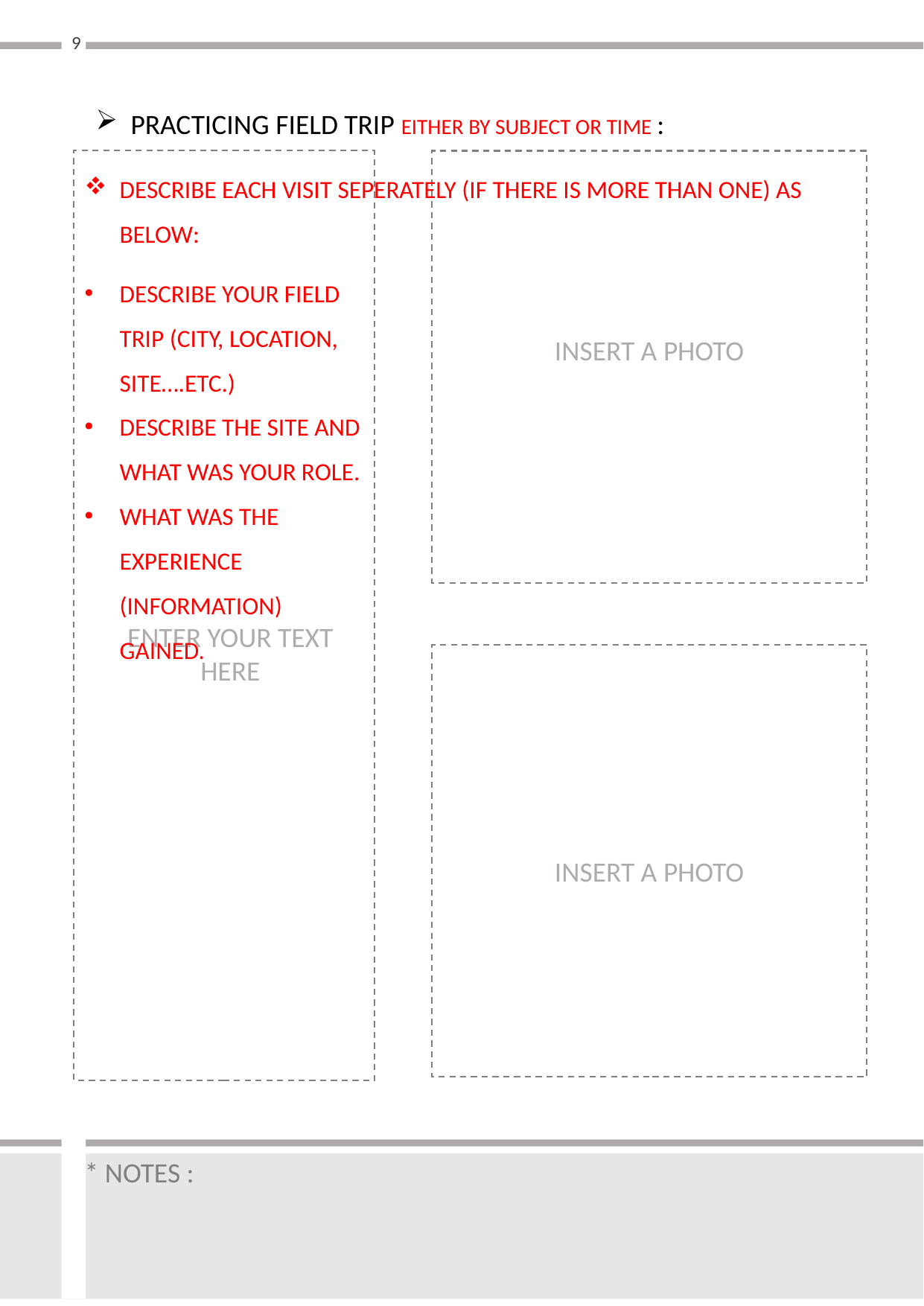

9

PRACTICING FIELD TRIP EITHER BY SUBJECT OR TIME :

DESCRIBE EACH VISIT SEPERATELY (IF THERE IS MORE THAN ONE) AS BELOW:

DESCRIBE YOUR FIELD TRIP (CITY, LOCATION, SITE….ETC.)
DESCRIBE THE SITE AND WHAT WAS YOUR ROLE.
WHAT WAS THE EXPERIENCE (INFORMATION) GAINED.
INSERT A PHOTO
ENTER YOUR TEXT HERE

INSERT A PHOTO

* NOTES :